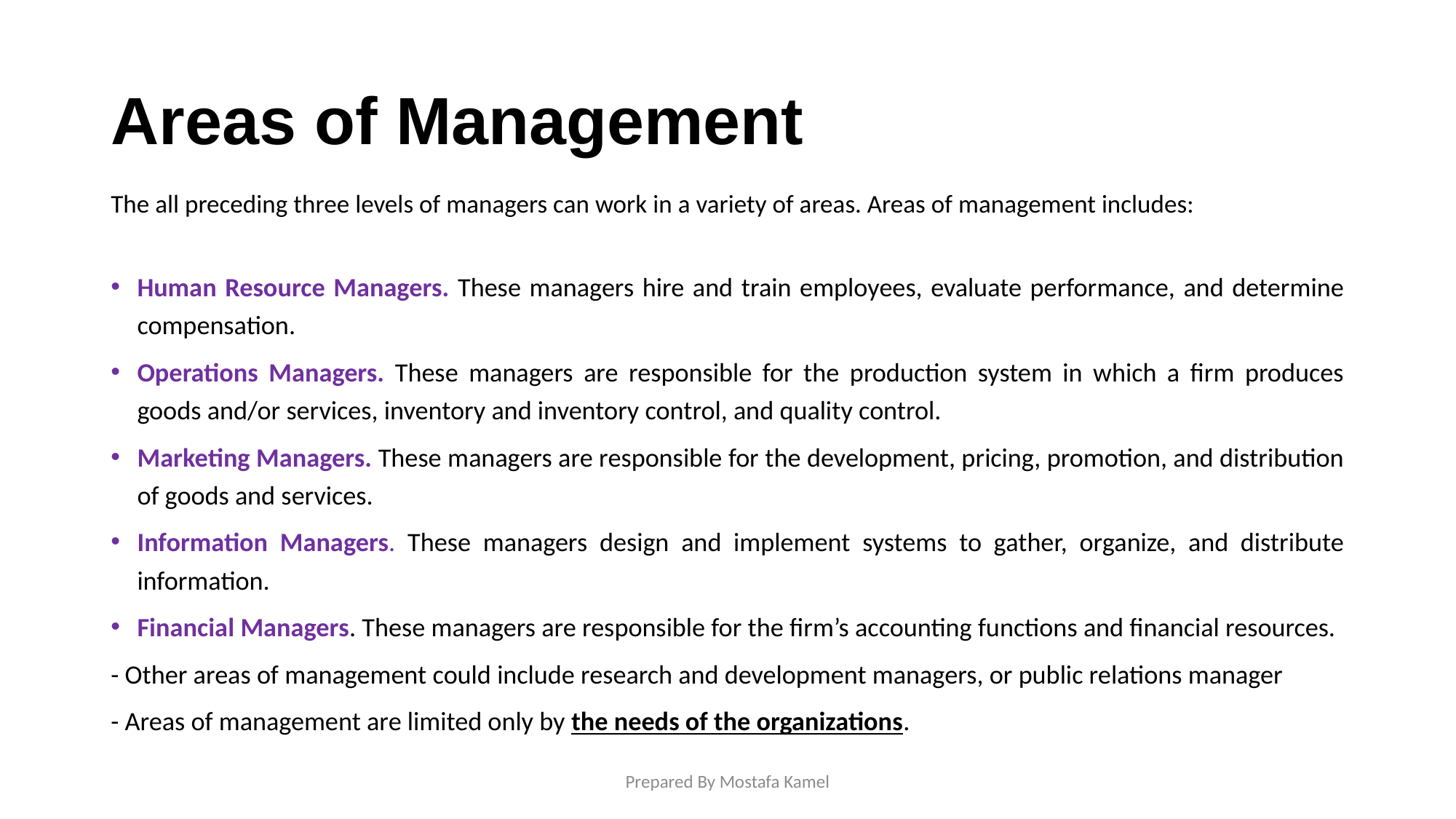

# Areas of Management
The all preceding three levels of managers can work in a variety of areas. Areas of management includes:

Human Resource Managers. These managers hire and train employees, evaluate performance, and determine compensation.
Operations Managers. These managers are responsible for the production system in which a firm produces goods and/or services, inventory and inventory control, and quality control.
Marketing Managers. These managers are responsible for the development, pricing, promotion, and distribution of goods and services.
Information Managers. These managers design and implement systems to gather, organize, and distribute information.
Financial Managers. These managers are responsible for the firm’s accounting functions and financial resources.
- Other areas of management could include research and development managers, or public relations manager
- Areas of management are limited only by the needs of the organizations.
Prepared By Mostafa Kamel